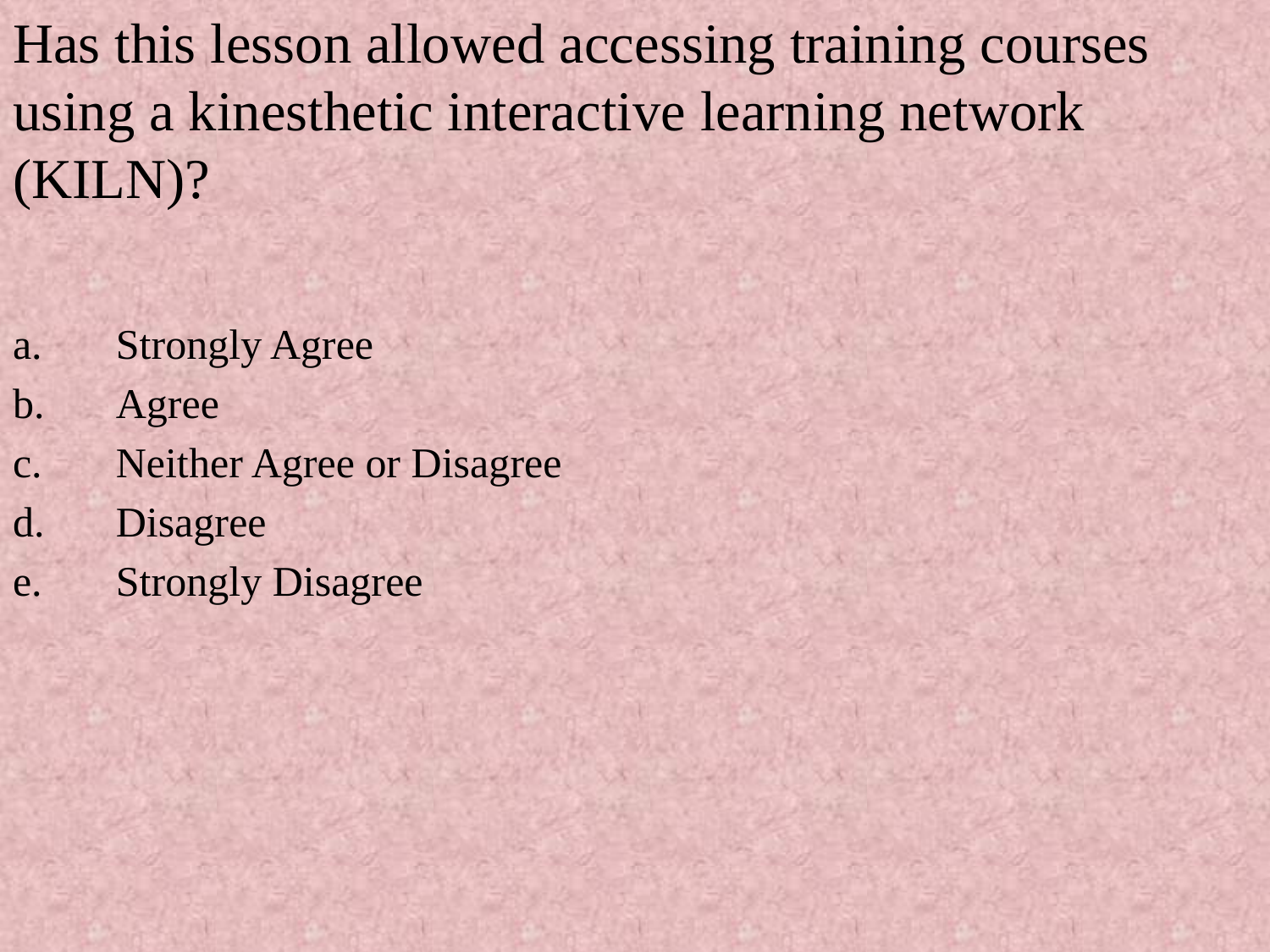

Has this lesson allowed accessing training courses using a kinesthetic interactive learning network (KILN)?

Strongly Agree
Agree
Neither Agree or Disagree
Disagree
Strongly Disagree